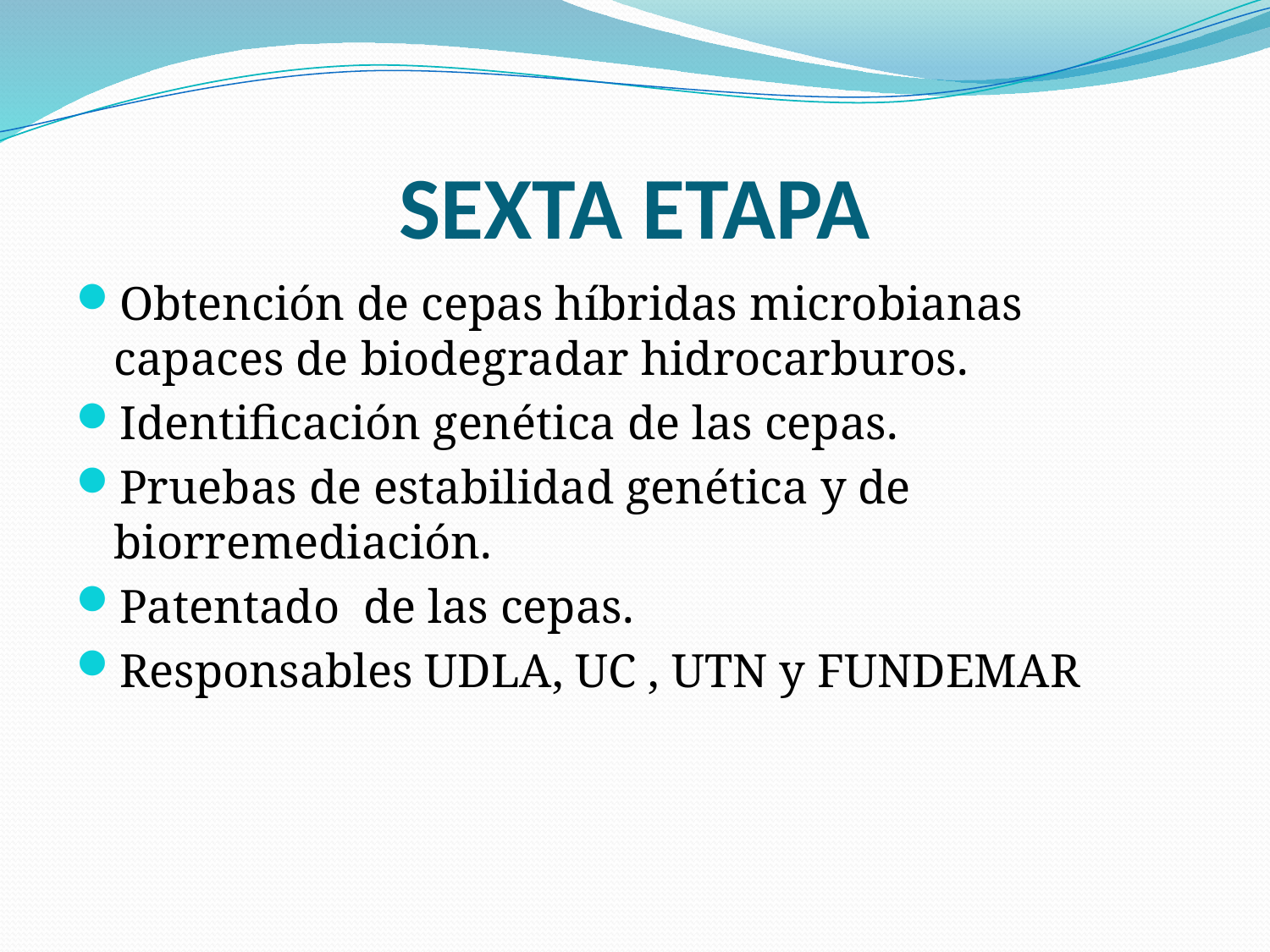

# SEXTA ETAPA
Obtención de cepas híbridas microbianas capaces de biodegradar hidrocarburos.
Identificación genética de las cepas.
Pruebas de estabilidad genética y de biorremediación.
Patentado  de las cepas.
Responsables UDLA, UC , UTN y FUNDEMAR